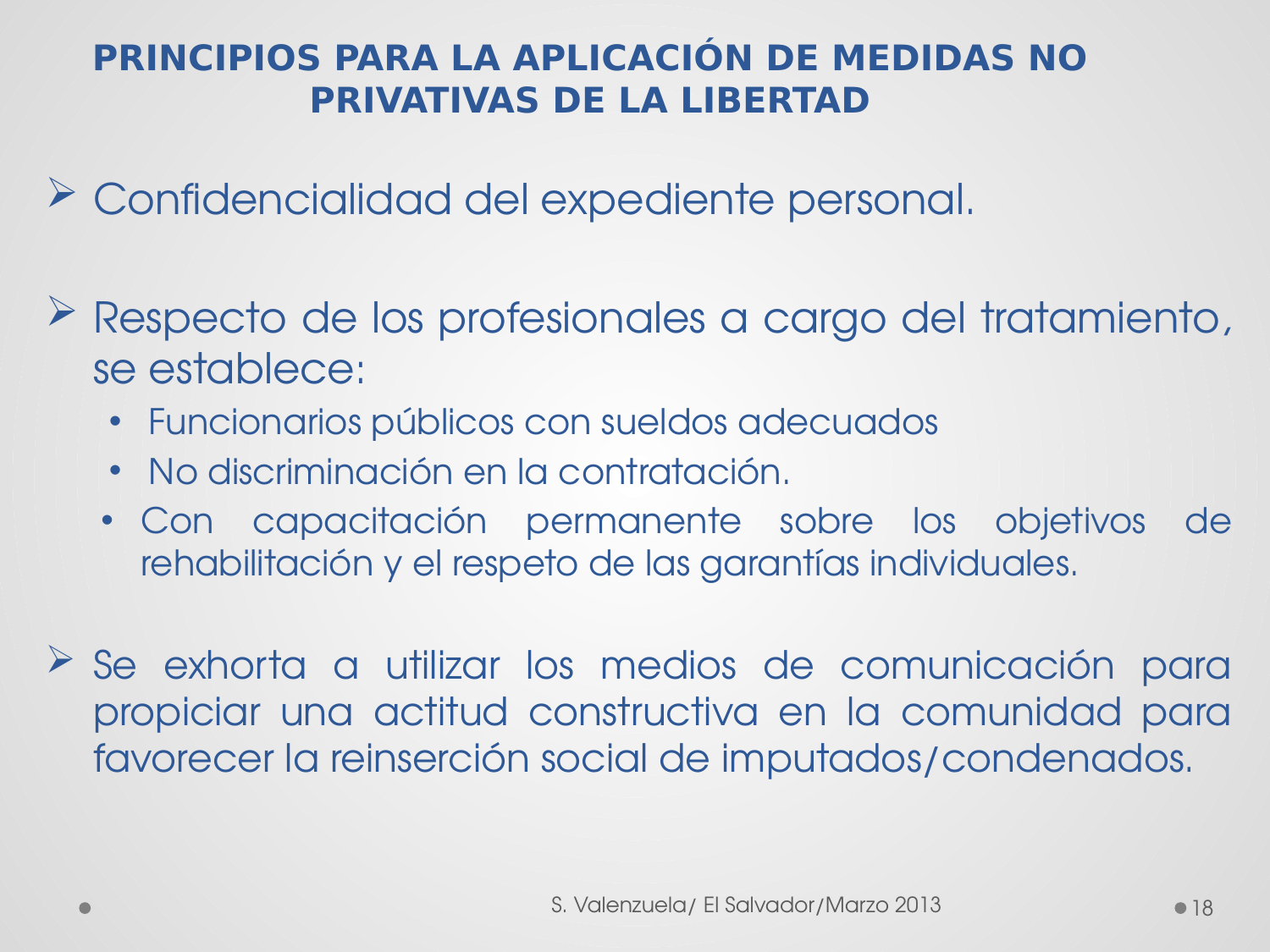

# PRINCIPIOS PARA LA APLICACIÓN DE MEDIDAS NO PRIVATIVAS DE LA LIBERTAD
Confidencialidad del expediente personal.

Respecto de los profesionales a cargo del tratamiento, se establece:
Funcionarios públicos con sueldos adecuados
No discriminación en la contratación.
Con capacitación permanente sobre los objetivos de rehabilitación y el respeto de las garantías individuales.

Se exhorta a utilizar los medios de comunicación para propiciar una actitud constructiva en la comunidad para favorecer la reinserción social de imputados/condenados.

S. Valenzuela/ El Salvador/Marzo 2013
18